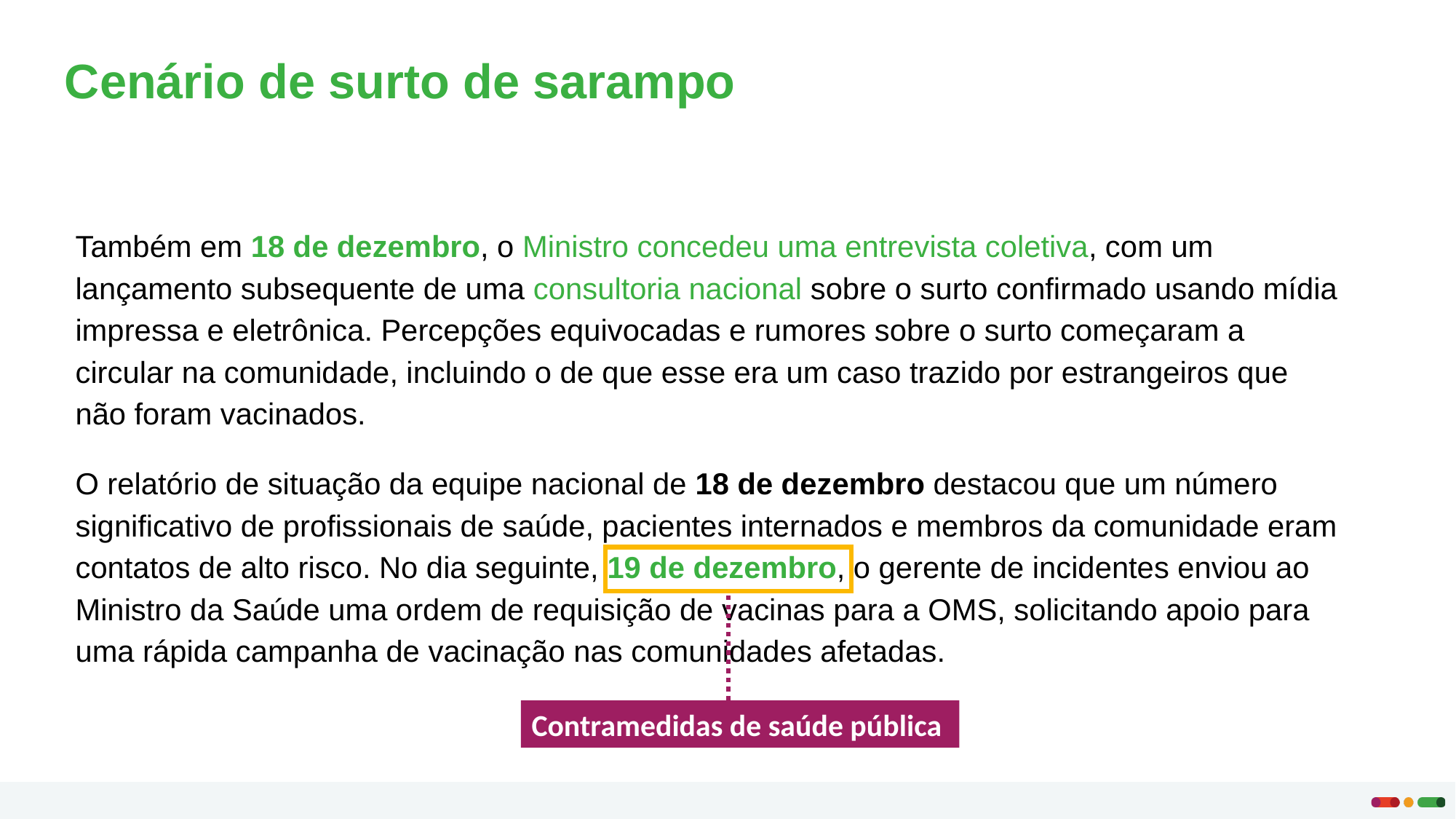

# Cenário de surto de sarampo
Também em 18 de dezembro, o Ministro concedeu uma entrevista coletiva, com um lançamento subsequente de uma consultoria nacional sobre o surto confirmado usando mídia impressa e eletrônica. Percepções equivocadas e rumores sobre o surto começaram a circular na comunidade, incluindo o de que esse era um caso trazido por estrangeiros que não foram vacinados.

O relatório de situação da equipe nacional de 18 de dezembro destacou que um número significativo de profissionais de saúde, pacientes internados e membros da comunidade eram contatos de alto risco. No dia seguinte, 19 de dezembro, o gerente de incidentes enviou ao Ministro da Saúde uma ordem de requisição de vacinas para a OMS, solicitando apoio para uma rápida campanha de vacinação nas comunidades afetadas.

Contramedidas de saúde pública